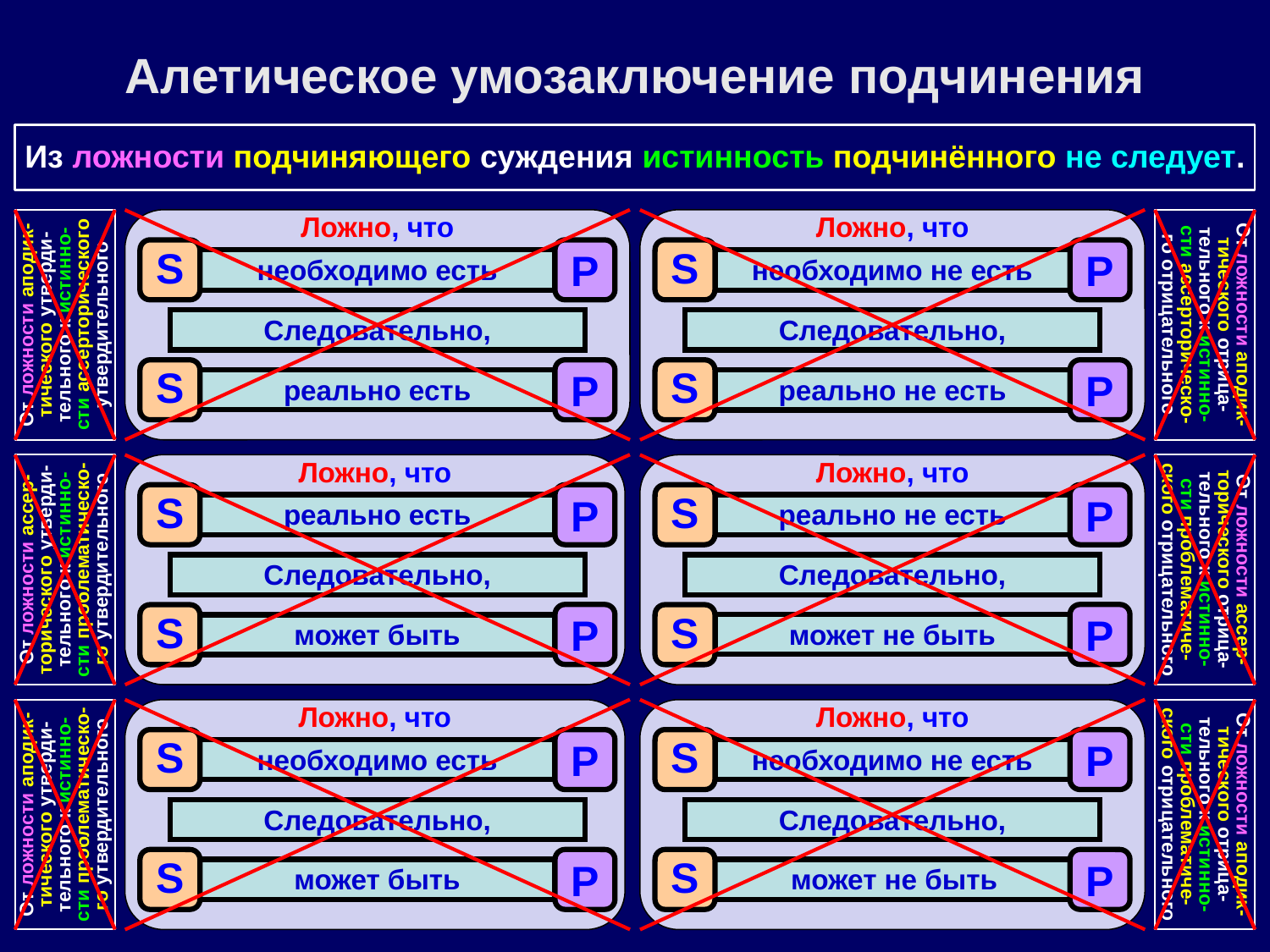

Алетическое умозаключение подчинения
Из ложности подчиняющего суждения истинность подчинённого не следует.
Ложно, что
Ложно, что
S
P
S
P
необходимо есть
необходимо не есть
От ложности аподик-тического утверди-тельного к истинно-сти ассерторического утвердительного
От ложности аподик-тического отрица-тельного к истинно-сти ассерторическо-
го отрицательного
Следовательно,
Следовательно,
S
P
S
P
реально есть
реально не есть
Ложно, что
Ложно, что
S
P
S
P
реально есть
реально не есть
От ложности ассер-торического утверди-тельного к истинно-сти проблематическо-го утвердительного
От ложности ассер-торического отрица-тельного к истинно-сти проблематиче-ского отрицательного
Следовательно,
Следовательно,
P
P
S
S
может не быть
может быть
Ложно, что
Ложно, что
S
P
S
P
необходимо есть
необходимо не есть
От ложности аподик-тического утверди-тельного к истинно-сти проблематическо-го утвердительного
От ложности аподик-тического отрица-тельного к истинно-сти проблематиче-ского отрицательного
Следовательно,
Следовательно,
S
P
S
P
может быть
может не быть